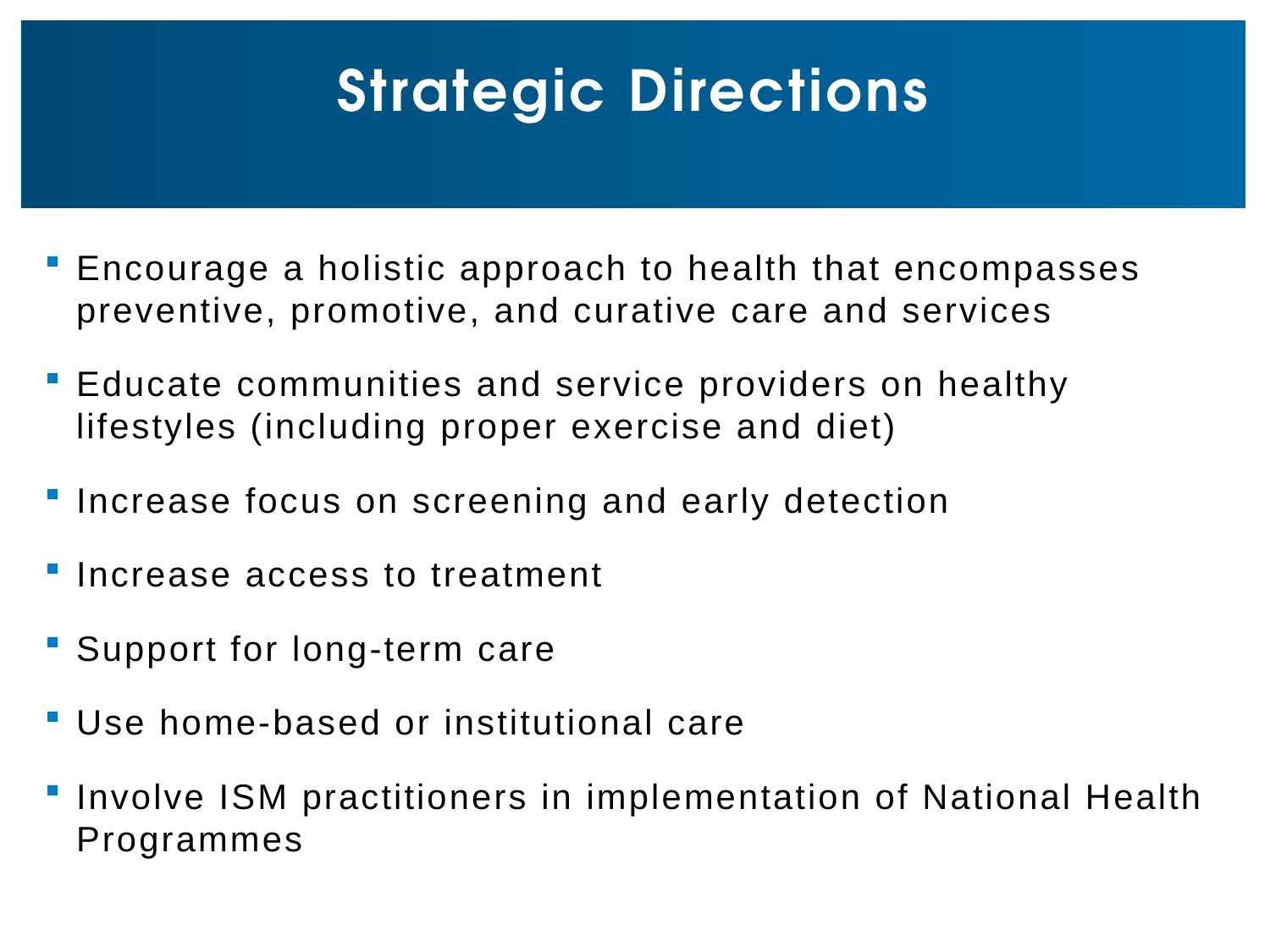

# Strategic Directions
Encourage a holistic approach to health that encompasses preventive, promotive, and curative care and services
Educate communities and service providers on healthy lifestyles (including proper exercise and diet)
Increase focus on screening and early detection
Increase access to treatment
Support for long-term care
Use home-based or institutional care
Involve ISM practitioners in implementation of National Health Programmes